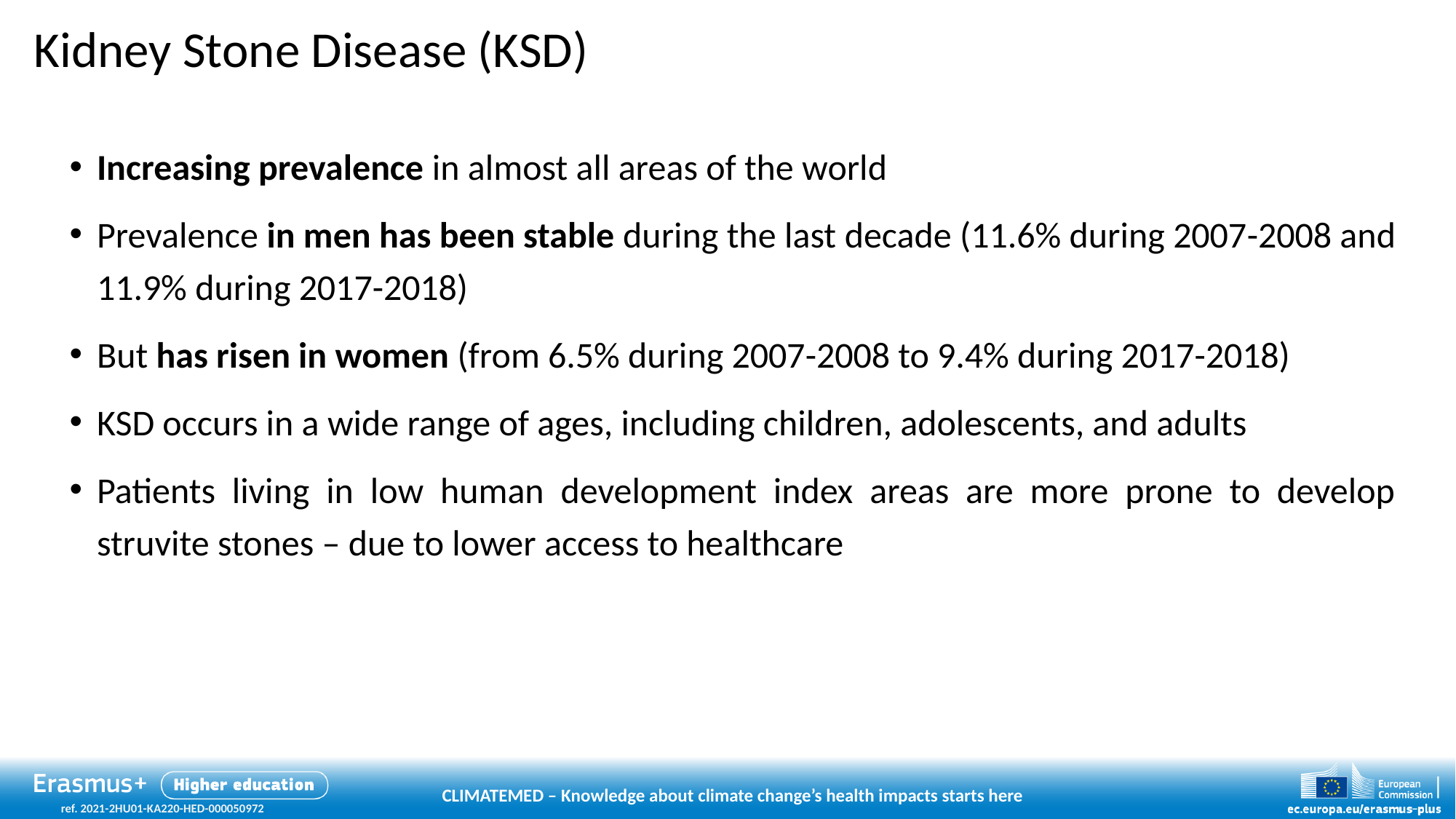

# Kidney Stone Disease (KSD)
Increasing prevalence in almost all areas of the world
Prevalence in men has been stable during the last decade (11.6% during 2007-2008 and 11.9% during 2017-2018)
But has risen in women (from 6.5% during 2007-2008 to 9.4% during 2017-2018)
KSD occurs in a wide range of ages, including children, adolescents, and adults
Patients living in low human development index areas are more prone to develop struvite stones – due to lower access to healthcare